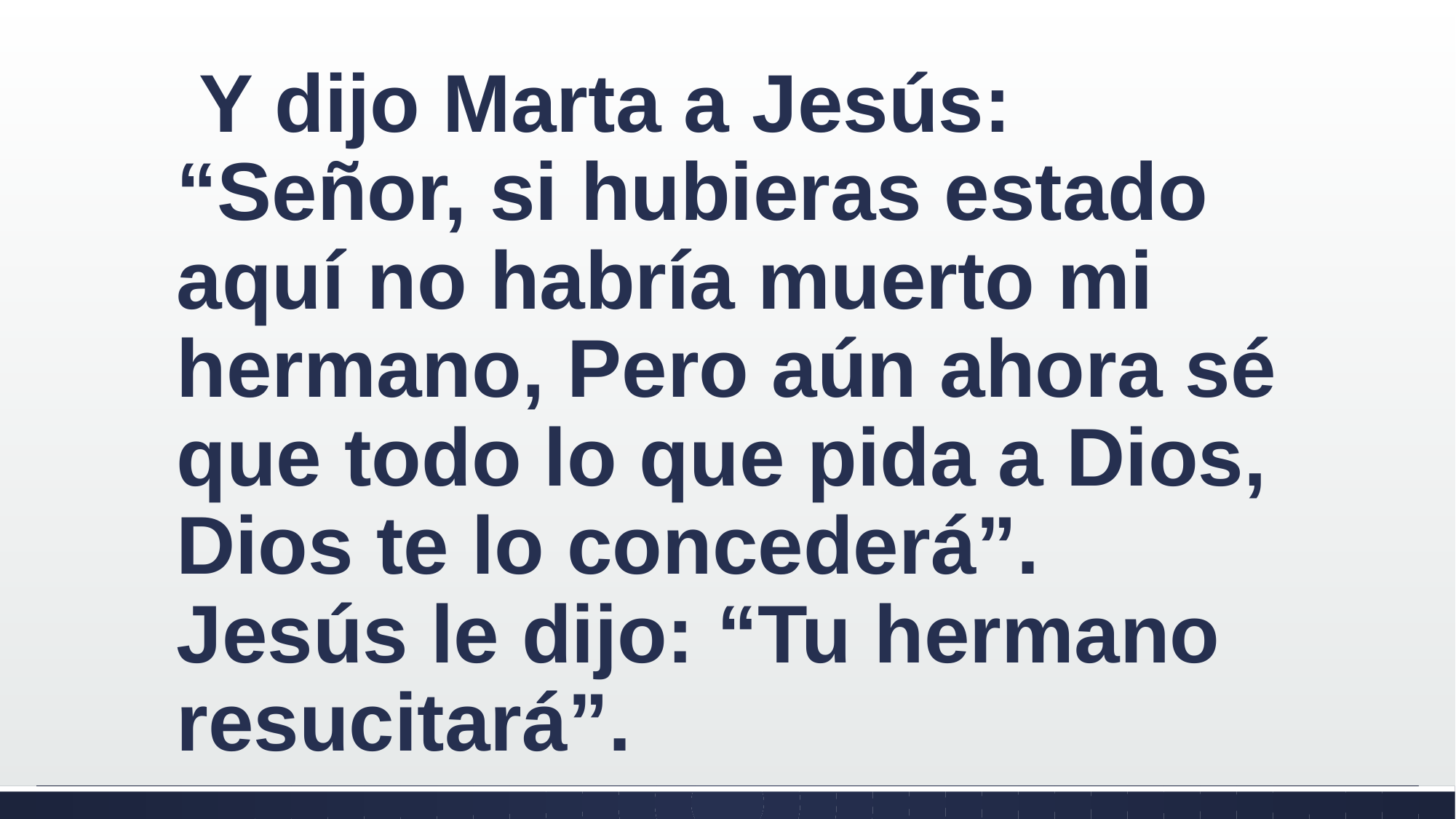

#
 Y dijo Marta a Jesús: “Señor, si hubieras estado aquí no habría muerto mi hermano, Pero aún ahora sé que todo lo que pida a Dios, Dios te lo concederá”. Jesús le dijo: “Tu hermano resucitará”.